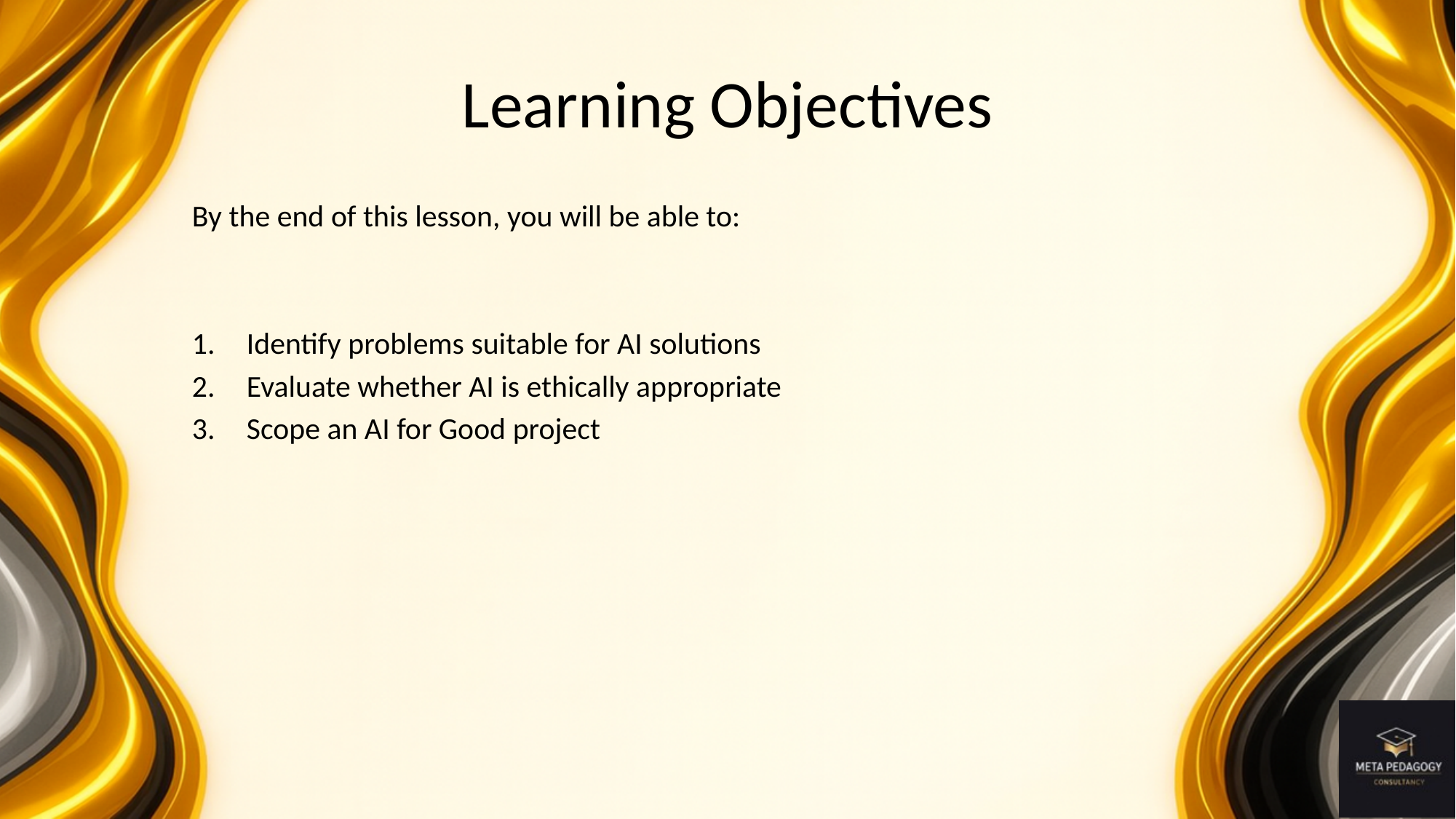

# Learning Objectives
By the end of this lesson, you will be able to:

Identify problems suitable for AI solutions
Evaluate whether AI is ethically appropriate
Scope an AI for Good project